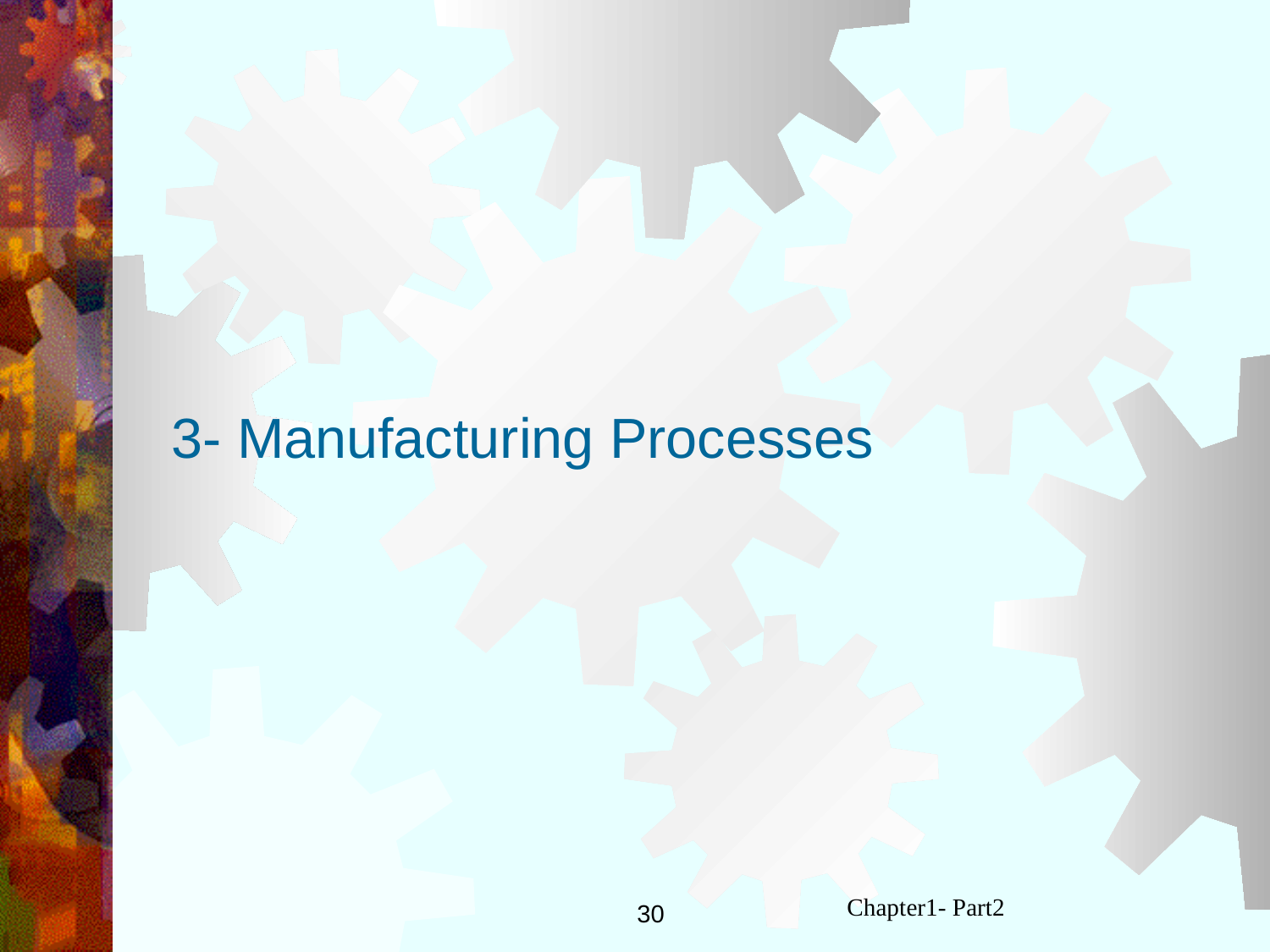

# 3- Manufacturing Processes
30
Chapter1- Part2